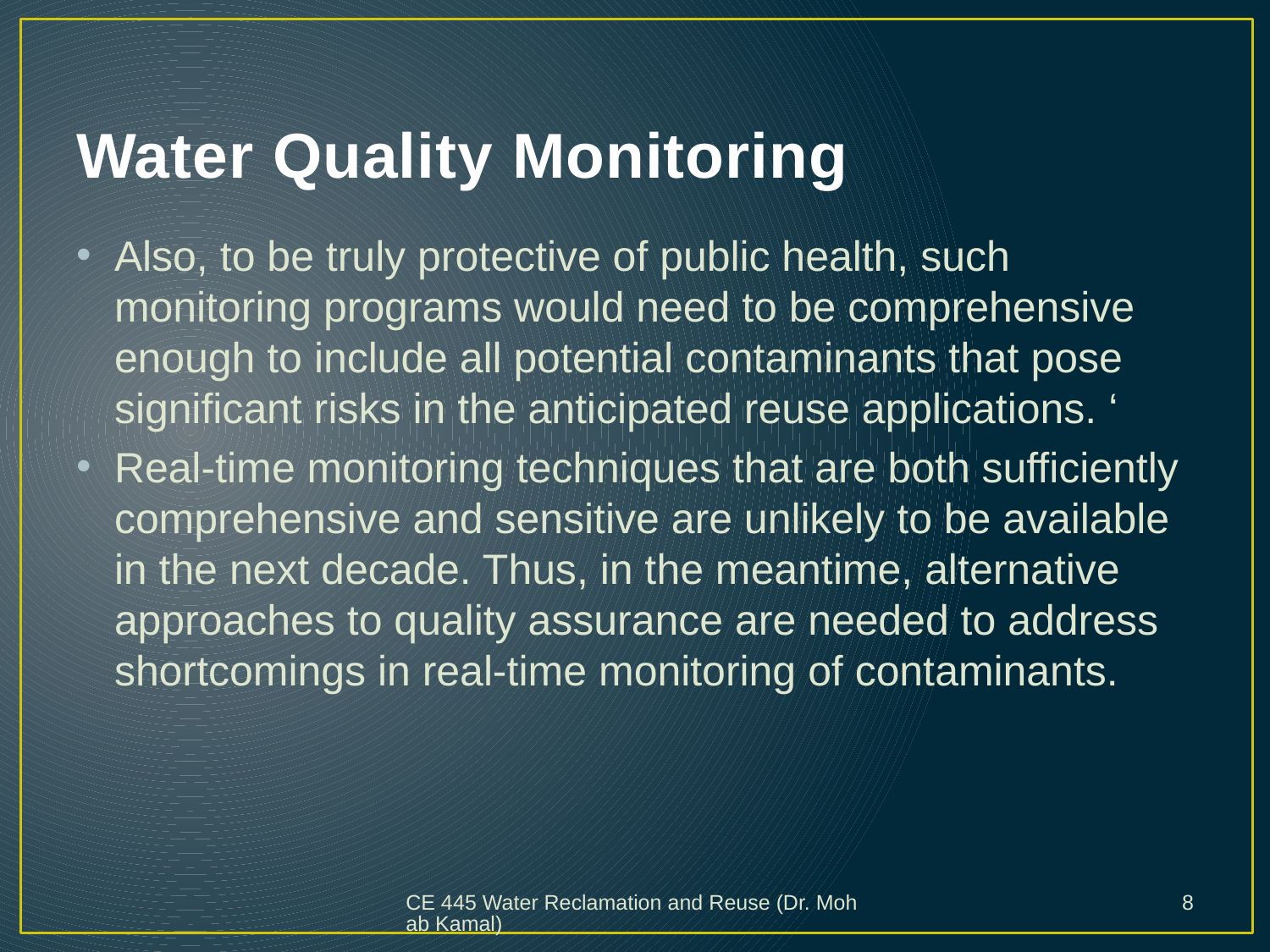

# Water Quality Monitoring
Also, to be truly protective of public health, such monitoring programs would need to be comprehensive enough to include all potential contaminants that pose significant risks in the anticipated reuse applications. ‘
Real-time monitoring techniques that are both sufficiently comprehensive and sensitive are unlikely to be available in the next decade. Thus, in the meantime, alternative approaches to quality assurance are needed to address shortcomings in real-time monitoring of contaminants.
CE 445 Water Reclamation and Reuse (Dr. Mohab Kamal)
8